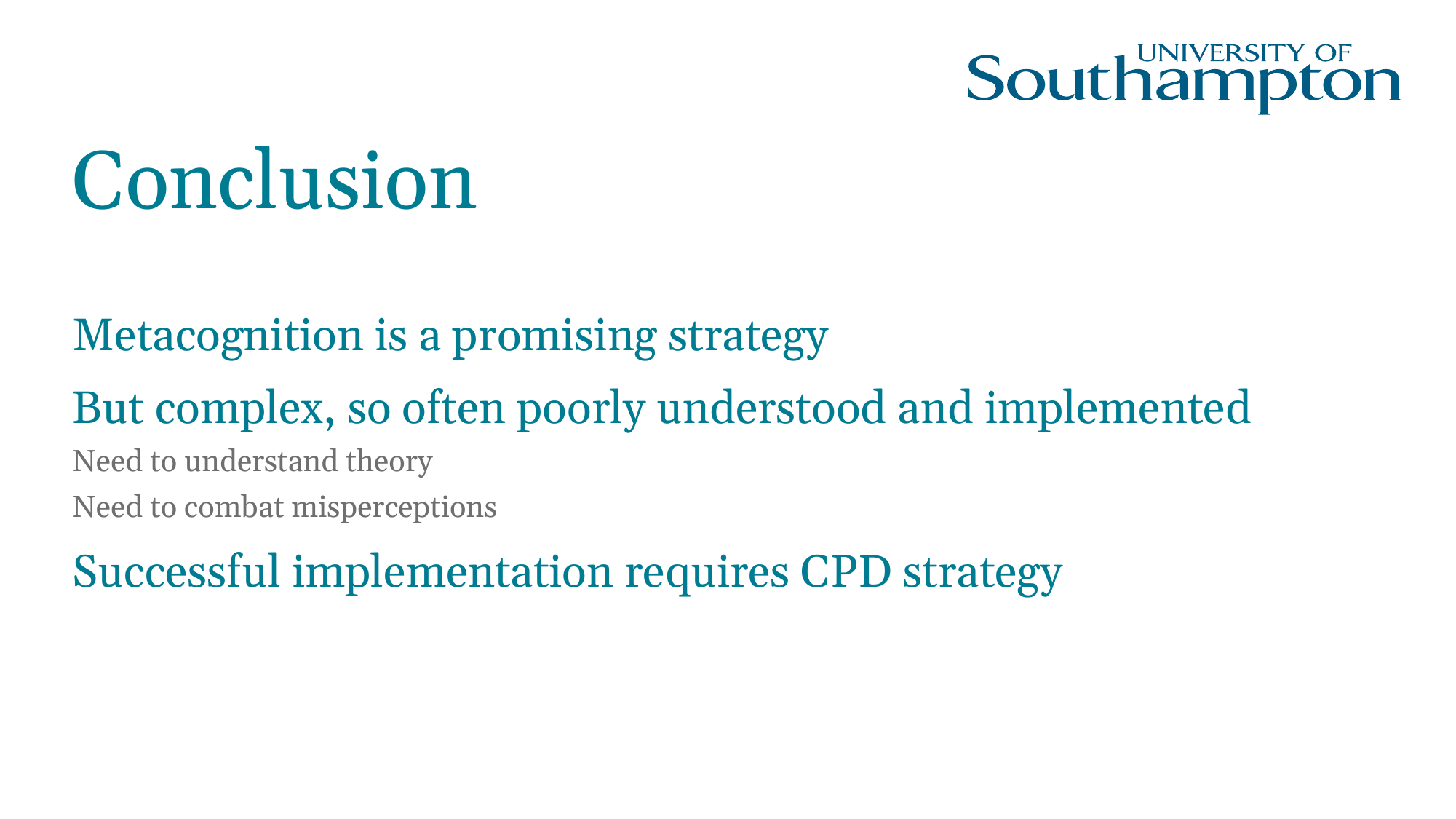

# Conclusion
Metacognition is a promising strategy
But complex, so often poorly understood and implemented
Need to understand theory
Need to combat misperceptions
Successful implementation requires CPD strategy